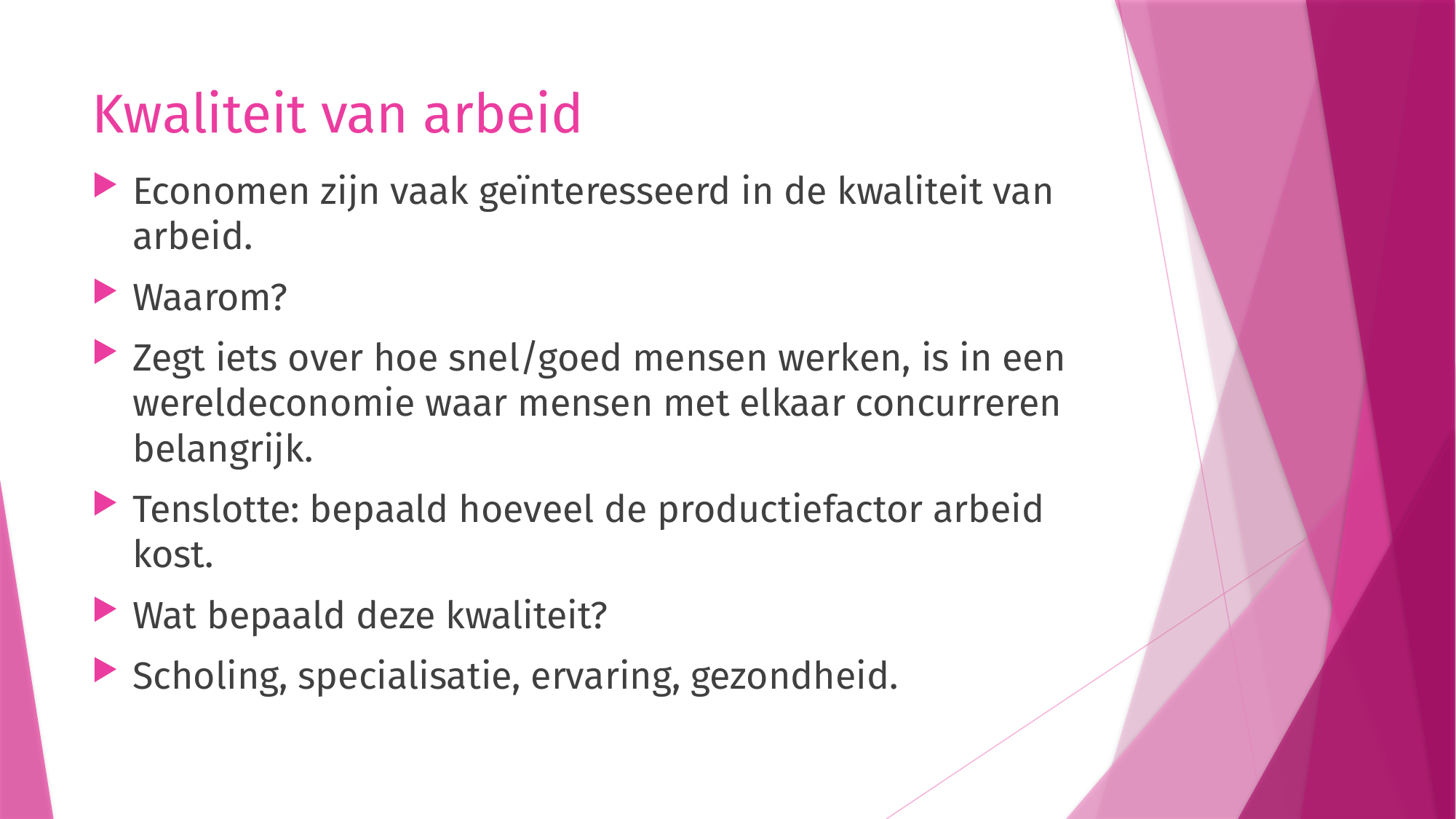

# Kwaliteit van arbeid
Economen zijn vaak geïnteresseerd in de kwaliteit van arbeid.
Waarom?
Zegt iets over hoe snel/goed mensen werken, is in een wereldeconomie waar mensen met elkaar concurreren belangrijk.
Tenslotte: bepaald hoeveel de productiefactor arbeid kost.
Wat bepaald deze kwaliteit?
Scholing, specialisatie, ervaring, gezondheid.